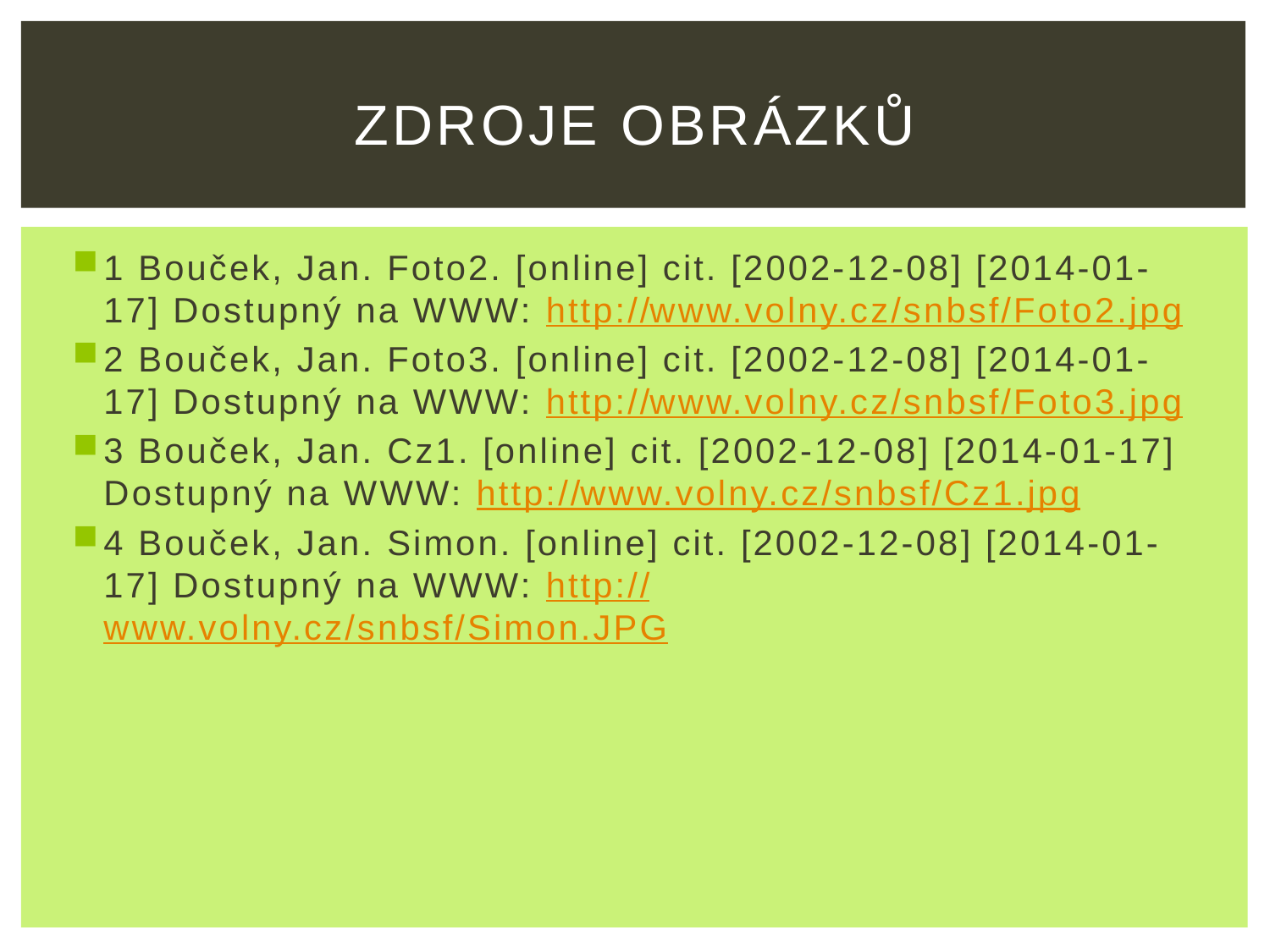

# Zdroje obrázků
1 Bouček, Jan. Foto2. [online] cit. [2002-12-08] [2014-01-17] Dostupný na WWW: http://www.volny.cz/snbsf/Foto2.jpg
2 Bouček, Jan. Foto3. [online] cit. [2002-12-08] [2014-01-17] Dostupný na WWW: http://www.volny.cz/snbsf/Foto3.jpg
3 Bouček, Jan. Cz1. [online] cit. [2002-12-08] [2014-01-17] Dostupný na WWW: http://www.volny.cz/snbsf/Cz1.jpg
4 Bouček, Jan. Simon. [online] cit. [2002-12-08] [2014-01-17] Dostupný na WWW: http://www.volny.cz/snbsf/Simon.JPG